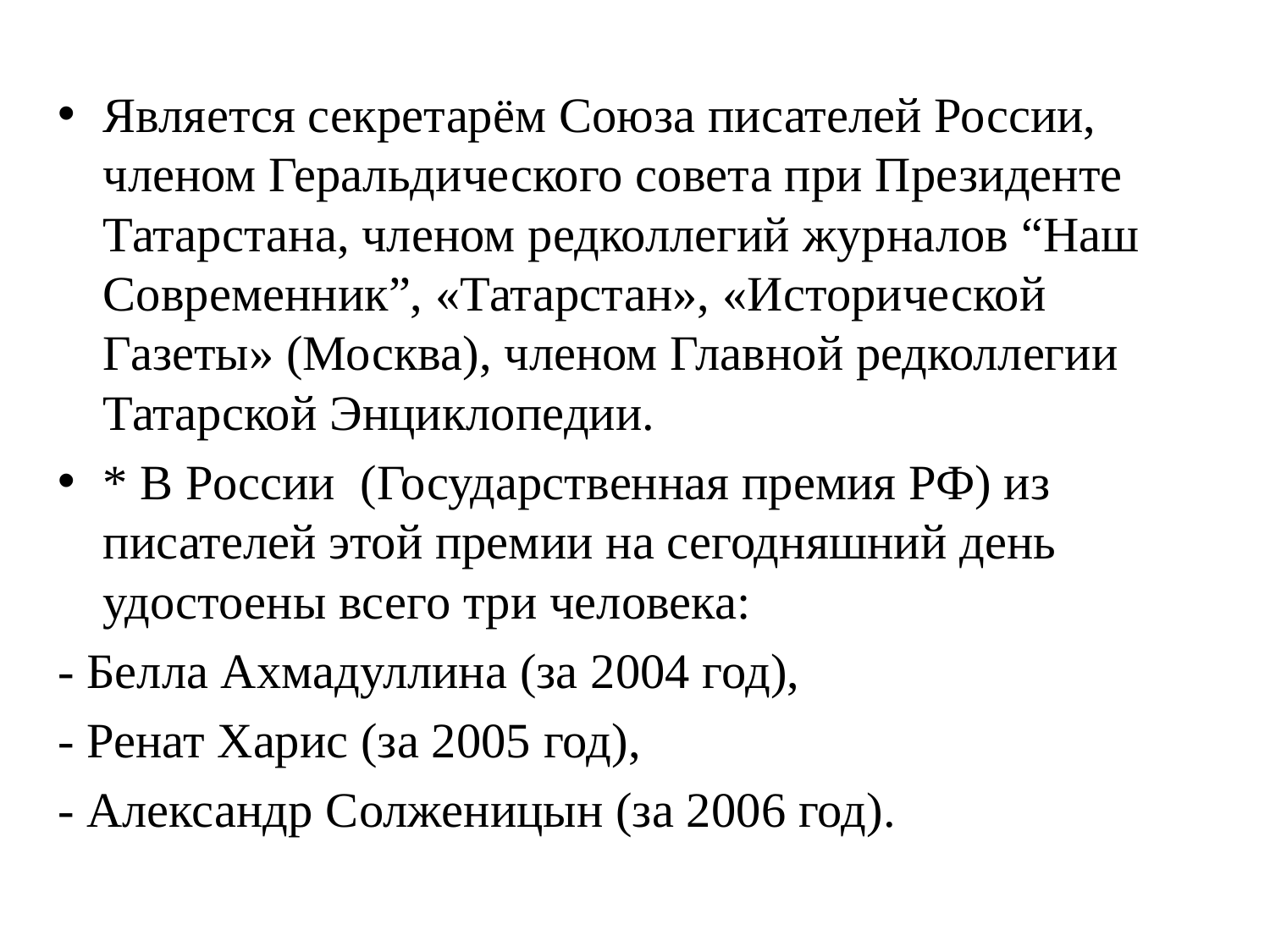

Является секретарём Союза писателей России, членом Геральдического совета при Президенте Татарстана, членом редколлегий журналов “Наш Современник”, «Татарстан», «Исторической Газеты» (Москва), членом Главной редколлегии Татарской Энциклопедии.
* В России  (Государственная премия РФ) из писателей этой премии на сегодняшний день удостоены всего три человека:
- Белла Ахмадуллина (за 2004 год),
- Ренат Харис (за 2005 год),
- Александр Солженицын (за 2006 год).